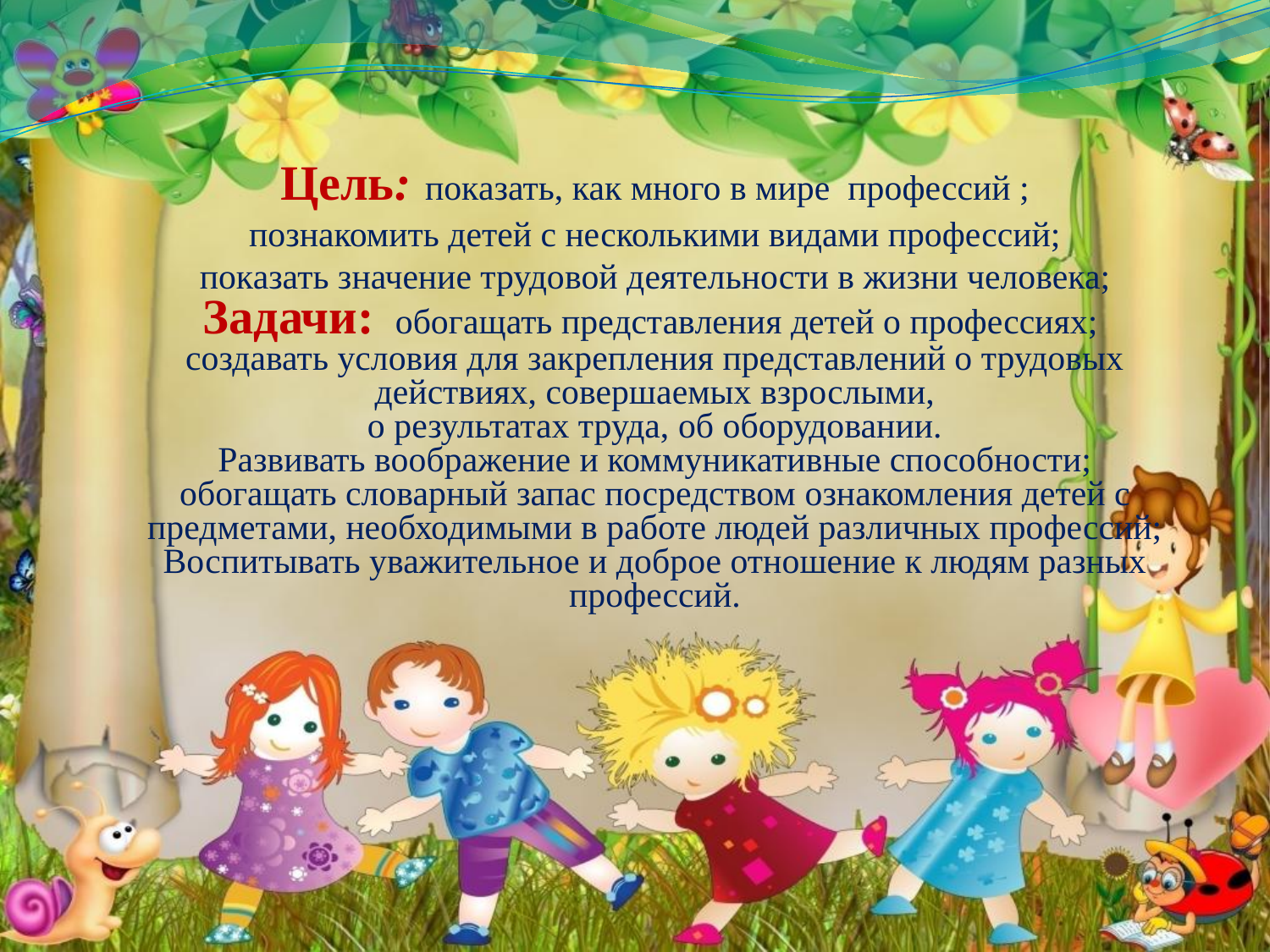

Цель: показать, как много в мире  профессий ;
познакомить детей с несколькими видами профессий;
показать значение трудовой деятельности в жизни человека;
Задачи:  обогащать представления детей о профессиях;
создавать условия для закрепления представлений о трудовых действиях, совершаемых взрослыми,
 о результатах труда, об оборудовании.
Развивать воображение и коммуникативные способности; обогащать словарный запас посредством ознакомления детей с предметами, необходимыми в работе людей различных профессий; Воспитывать уважительное и доброе отношение к людям разных профессий.